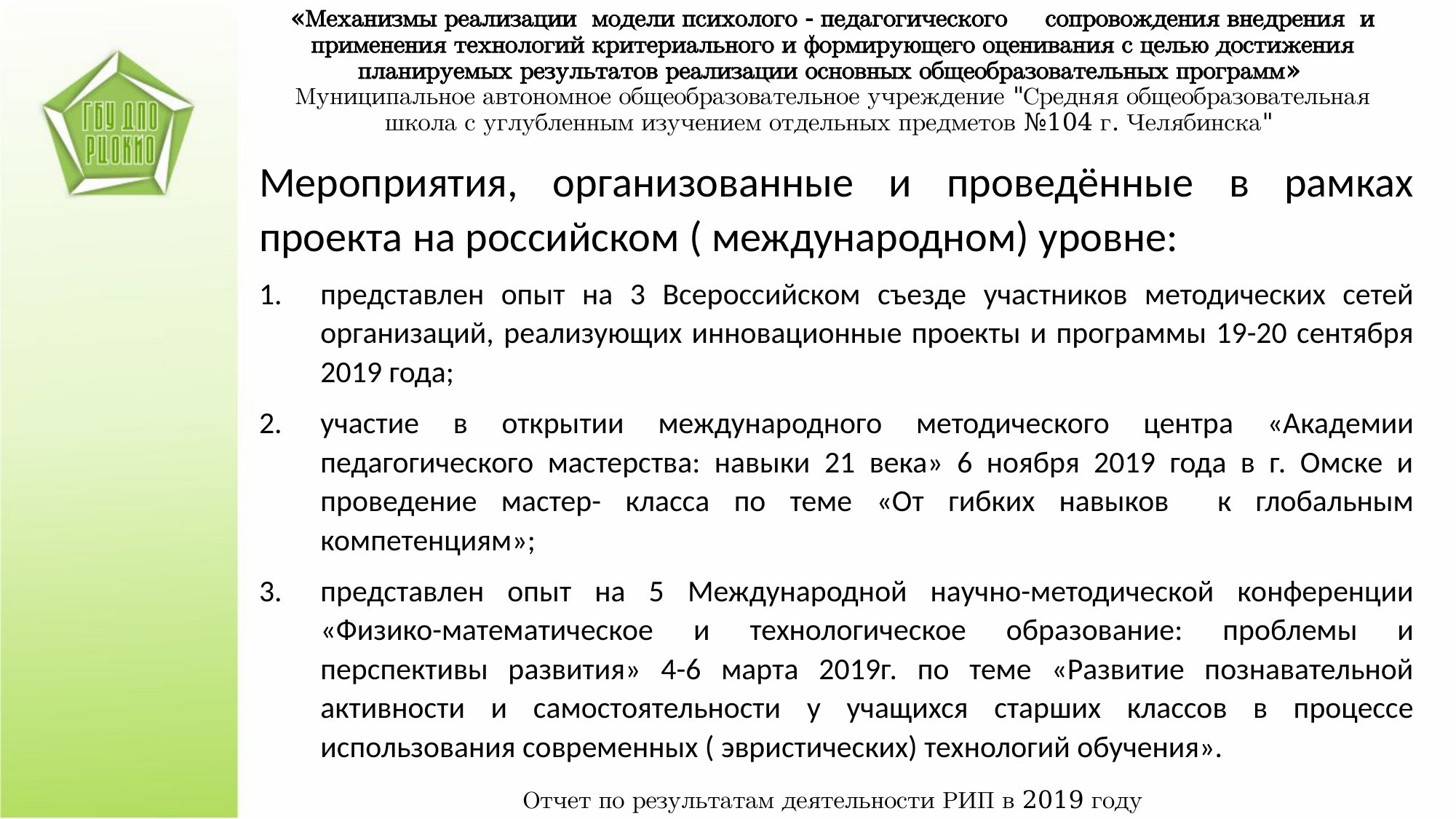

«Механизмы реализации  модели психолого - педагогического     сопровождения внедрения  и применения технологий критериального и формирующего оценивания с целью достижения планируемых результатов реализации основных общеобразовательных программ»
Муниципальное автономное общеобразовательное учреждение "Средняя общеобразовательная школа с углубленным изучением отдельных предметов №104 г. Челябинска"
Мероприятия, организованные и проведённые в рамках проекта на российском ( международном) уровне:
представлен опыт на 3 Всероссийском съезде участников методических сетей организаций, реализующих инновационные проекты и программы 19-20 сентября 2019 года;
участие в открытии международного методического центра «Академии педагогического мастерства: навыки 21 века» 6 ноября 2019 года в г. Омске и проведение мастер- класса по теме «От гибких навыков  к глобальным компетенциям»;
представлен опыт на 5 Международной научно-методической конференции «Физико-математическое и технологическое образование: проблемы и перспективы развития» 4-6 марта 2019г. по теме «Развитие познавательной активности и самостоятельности у учащихся старших классов в процессе использования современных ( эвристических) технологий обучения».
Отчет по результатам деятельности РИП в 2019 году